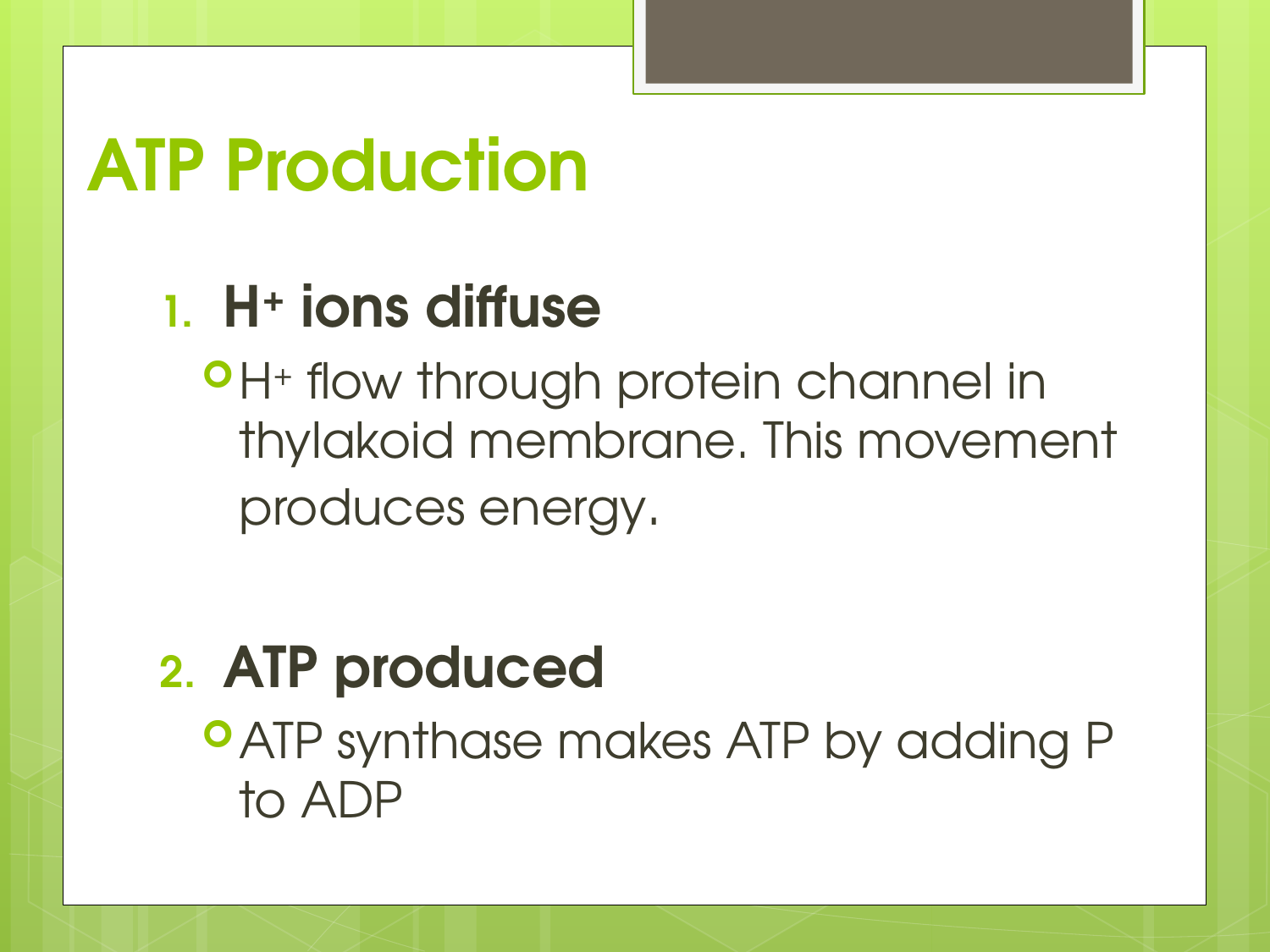

# ATP Production
H+ ions diffuse
H+ flow through protein channel in thylakoid membrane. This movement produces energy.

ATP produced
ATP synthase makes ATP by adding P to ADP